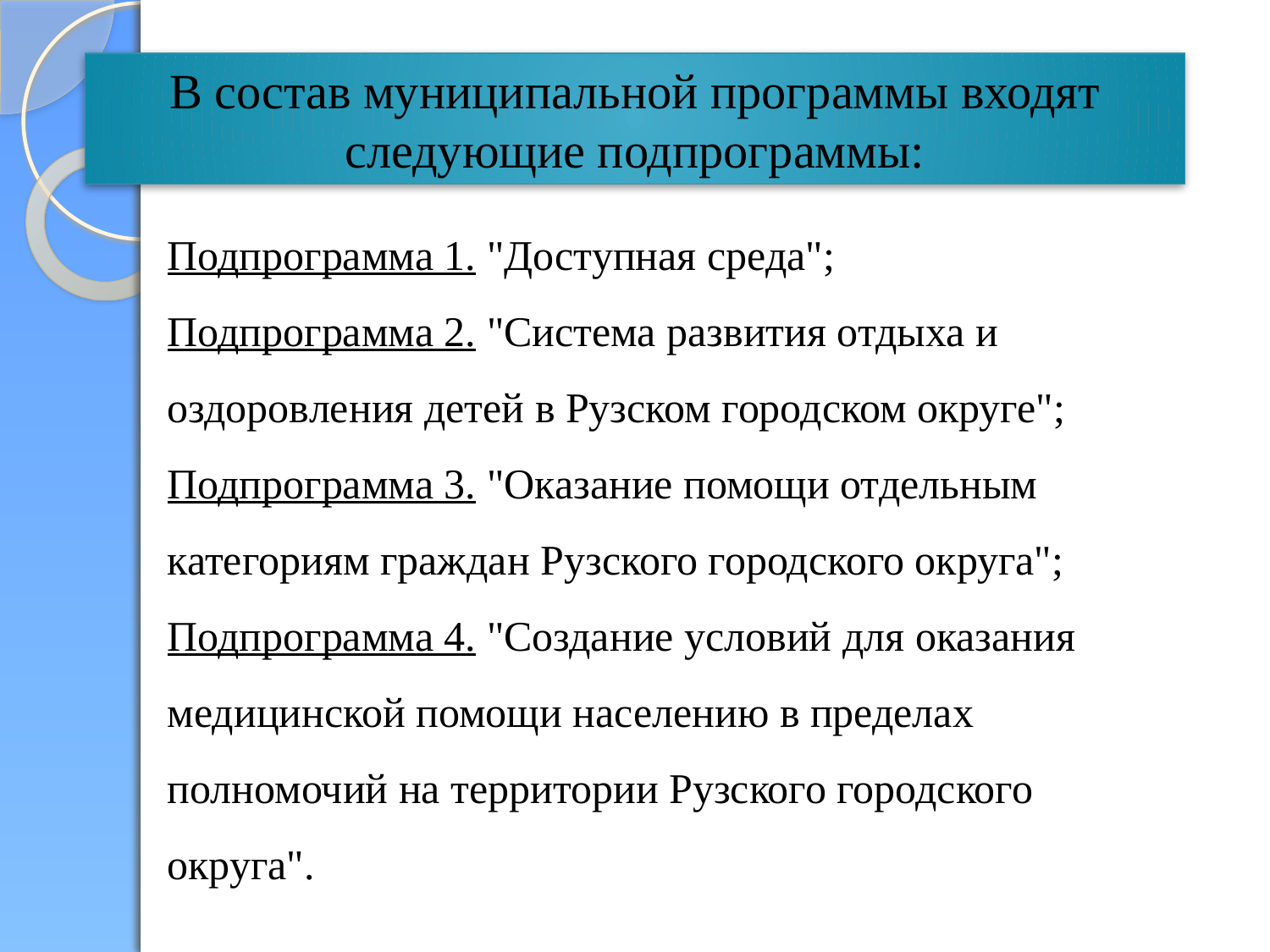

В состав муниципальной программы входят следующие подпрограммы:
Подпрограмма 1. "Доступная среда";
Подпрограмма 2. "Система развития отдыха и оздоровления детей в Рузском городском округе";
Подпрограмма 3. "Оказание помощи отдельным категориям граждан Рузского городского округа";
Подпрограмма 4. "Создание условий для оказания медицинской помощи населению в пределах полномочий на территории Рузского городского округа".